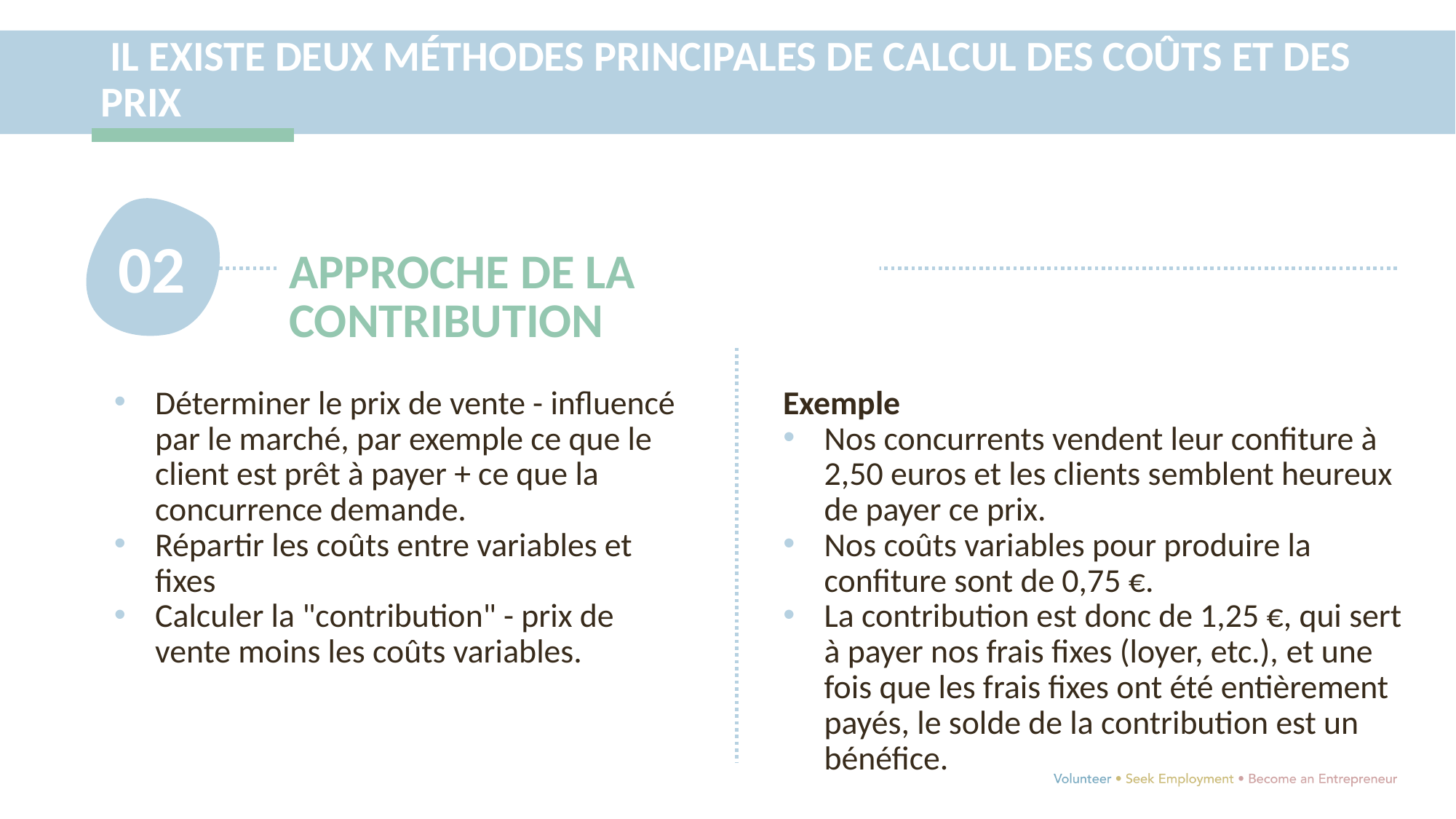

IL EXISTE DEUX MÉTHODES PRINCIPALES DE CALCUL DES COÛTS ET DES PRIX

02
APPROCHE DE LA CONTRIBUTION

Déterminer le prix de vente - influencé par le marché, par exemple ce que le client est prêt à payer + ce que la concurrence demande.
Répartir les coûts entre variables et fixes
Calculer la "contribution" - prix de vente moins les coûts variables.

Exemple
Nos concurrents vendent leur confiture à 2,50 euros et les clients semblent heureux de payer ce prix.
Nos coûts variables pour produire la confiture sont de 0,75 €.
La contribution est donc de 1,25 €, qui sert à payer nos frais fixes (loyer, etc.), et une fois que les frais fixes ont été entièrement payés, le solde de la contribution est un bénéfice.